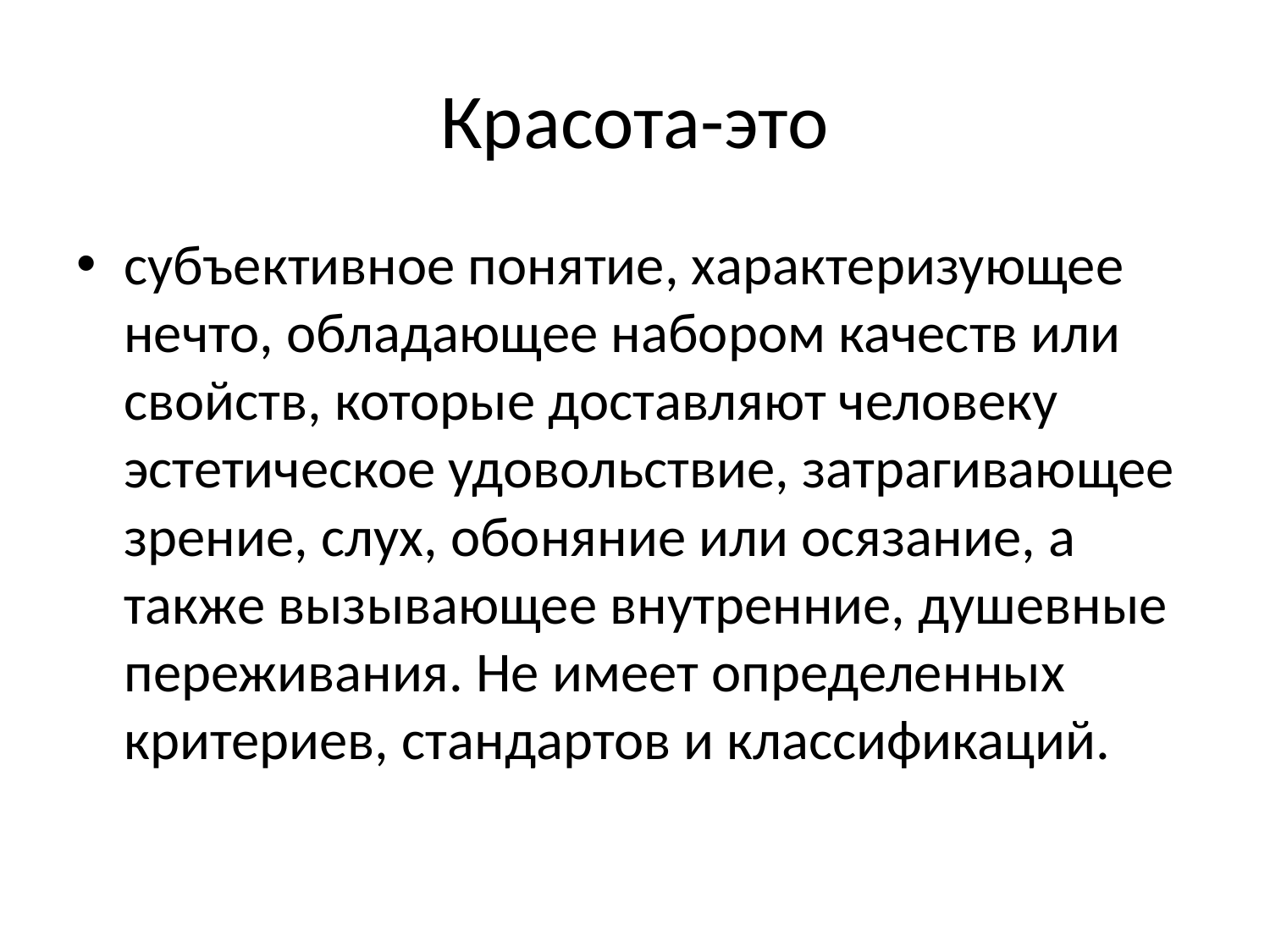

# Красота-это
субъективное понятие, характеризующее нечто, обладающее набором качеств или свойств, которые доставляют человеку эстетическое удовольствие, затрагивающее зрение, слух, обоняние или осязание, а также вызывающее внутренние, душевные переживания. Не имеет определенных критериев, стандартов и классификаций.